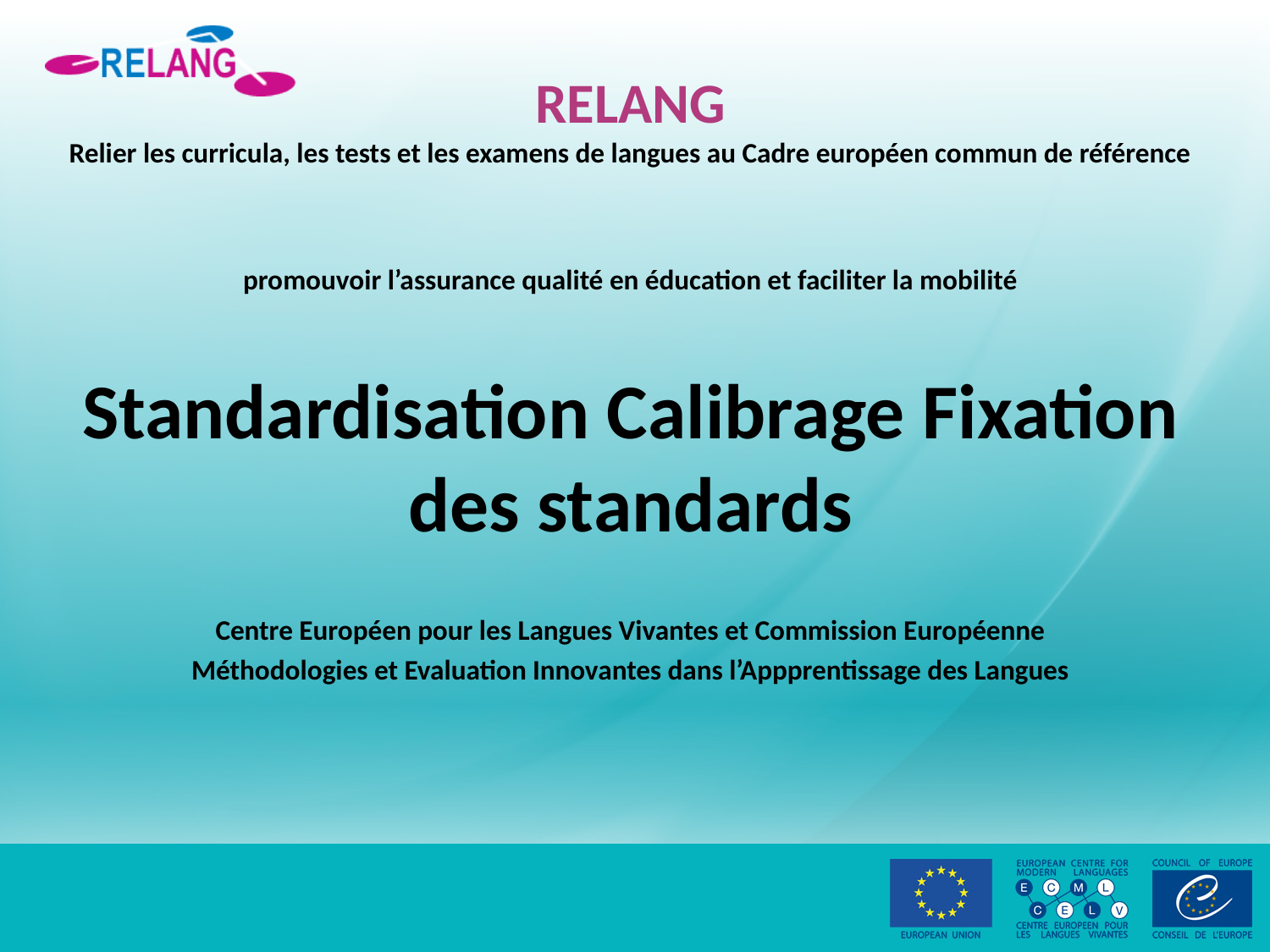

# RELANG Relier les curricula, les tests et les examens de langues au Cadre européen commun de référence promouvoir l’assurance qualité en éducation et faciliter la mobilité

Standardisation Calibrage Fixation des standards

Centre Européen pour les Langues Vivantes et Commission Européenne
Méthodologies et Evaluation Innovantes dans l’Appprentissage des Langues